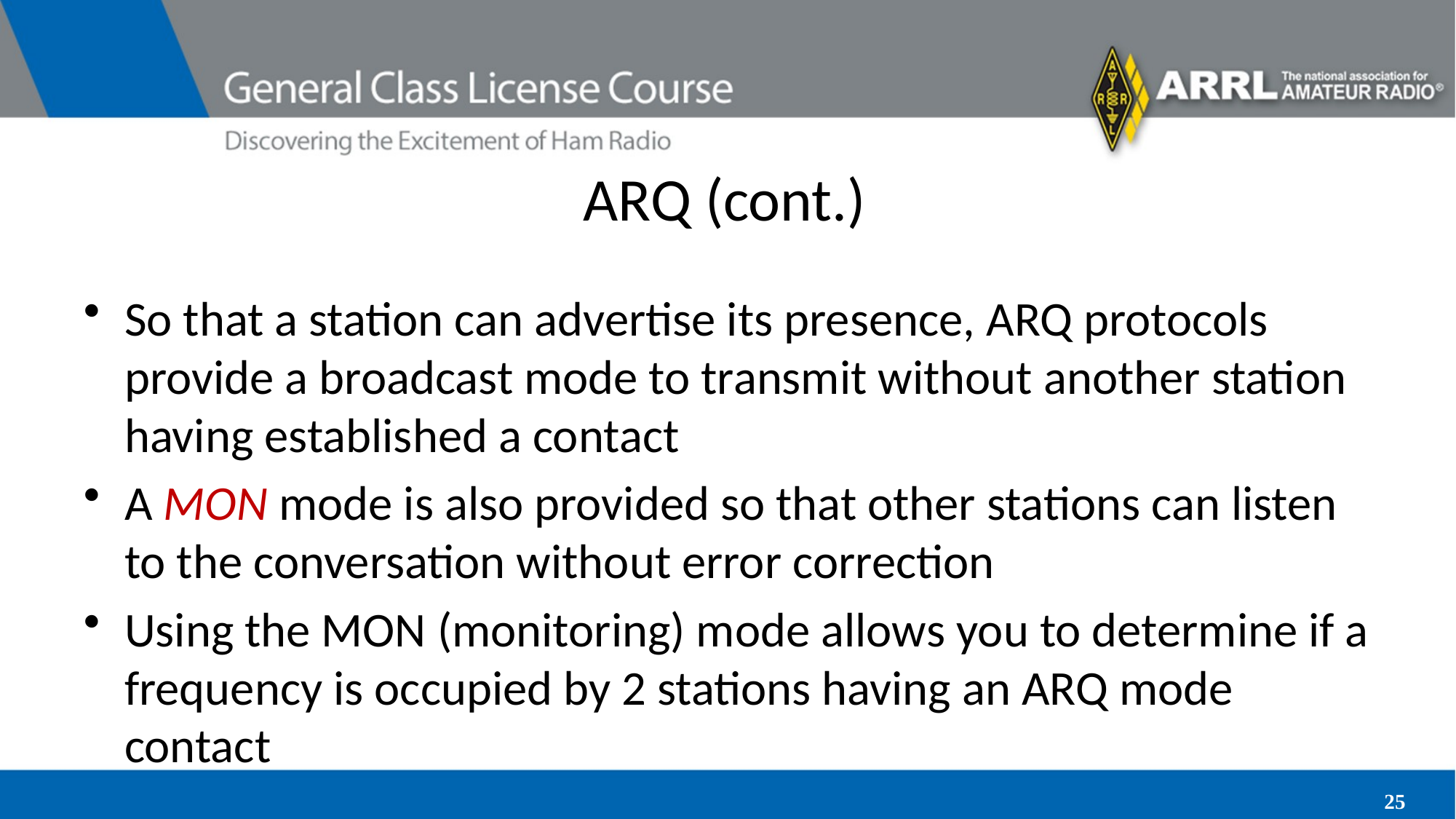

# ARQ (cont.)
So that a station can advertise its presence, ARQ protocols provide a broadcast mode to transmit without another station having established a contact
A MON mode is also provided so that other stations can listen to the conversation without error correction
Using the MON (monitoring) mode allows you to determine if a frequency is occupied by 2 stations having an ARQ mode contact